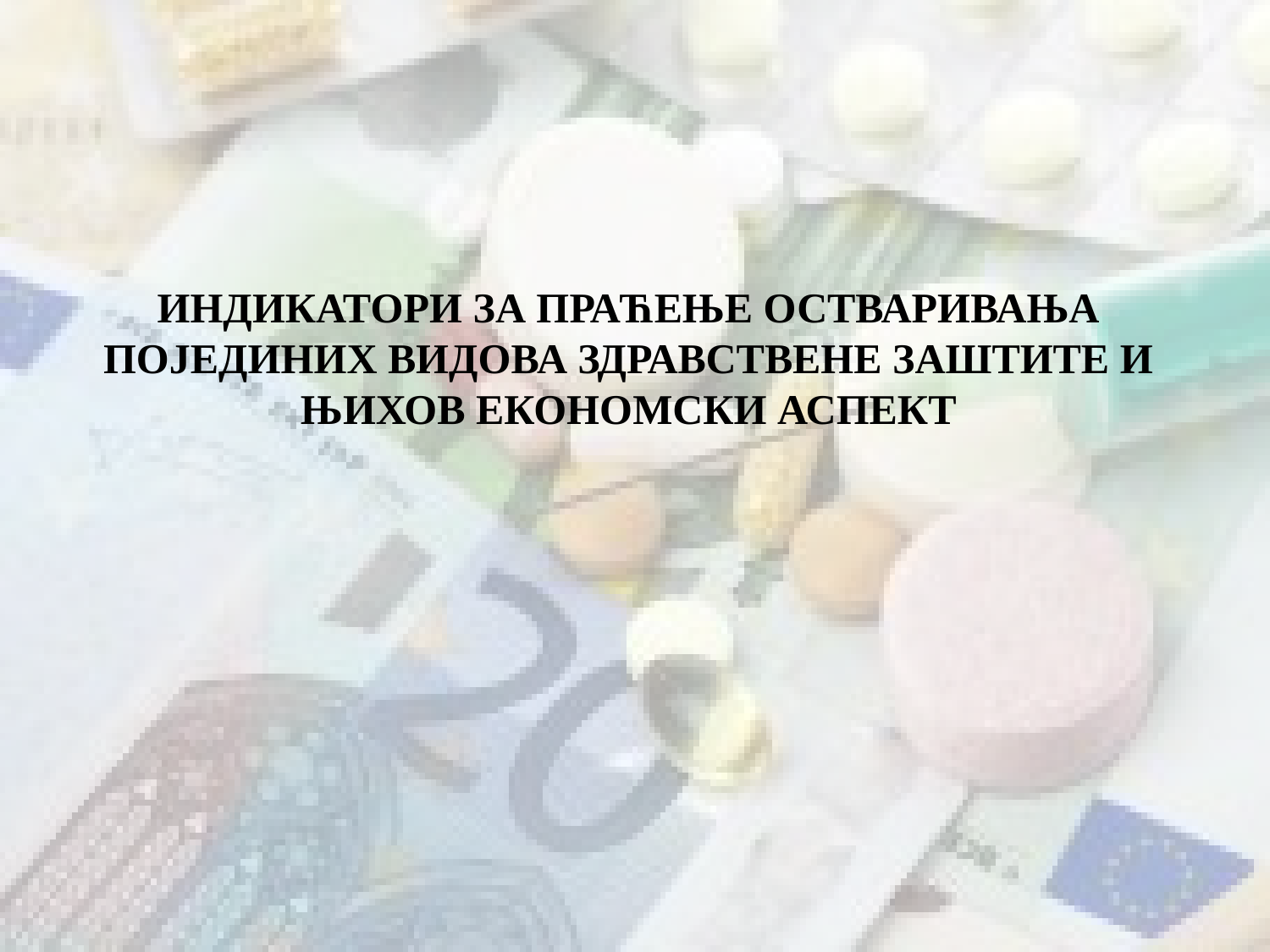

ИНДИКАТОРИ ЗА ПРАЋЕЊЕ ОСТВАРИВАЊА ПОЈЕДИНИХ ВИДОВА ЗДРАВСТВЕНЕ ЗАШТИТЕ И ЊИХОВ ЕКОНОМСКИ АСПЕКТ